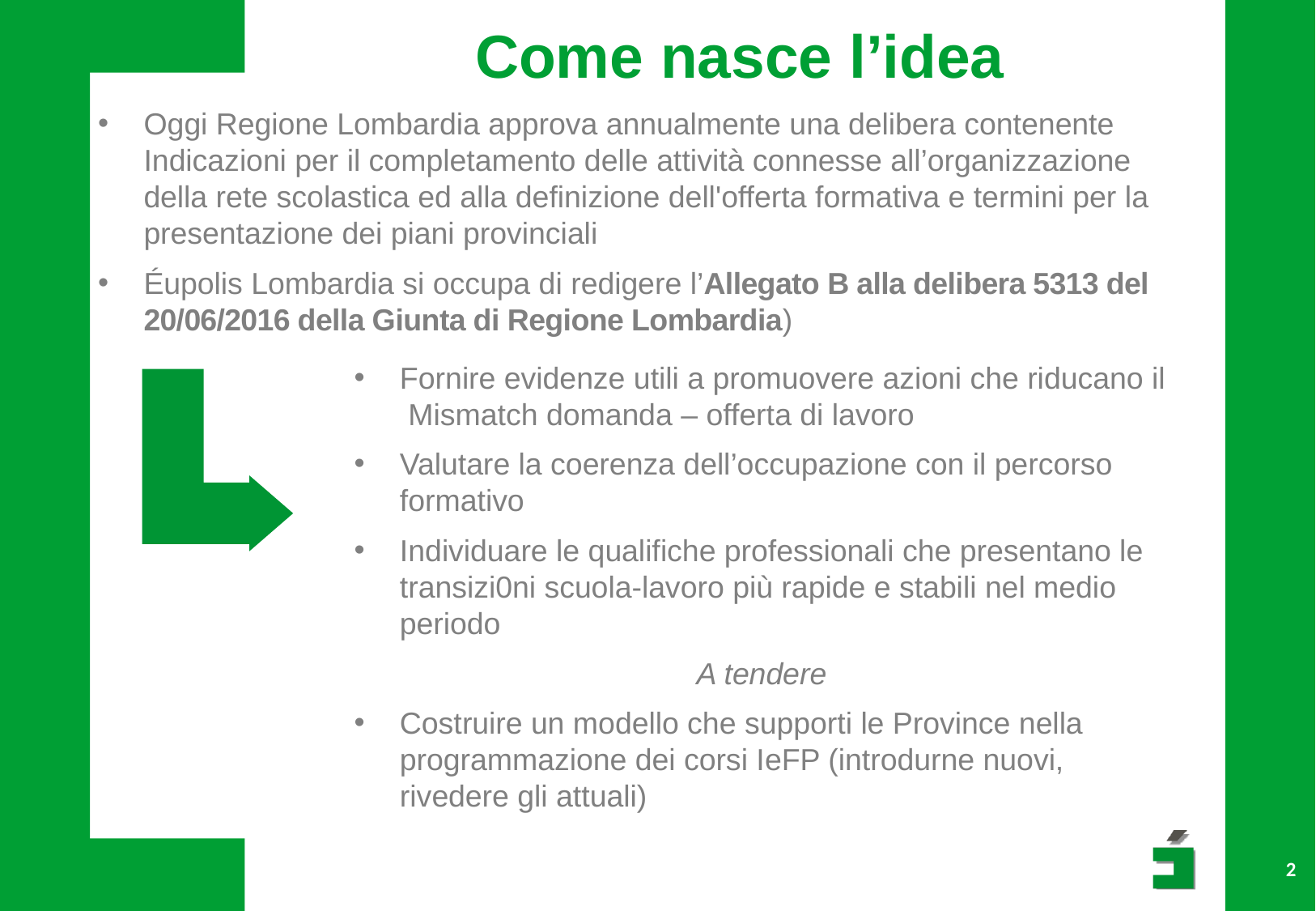

# Come nasce l’idea
Oggi Regione Lombardia approva annualmente una delibera contenente Indicazioni per il completamento delle attività connesse all’organizzazione della rete scolastica ed alla definizione dell'offerta formativa e termini per la presentazione dei piani provinciali
Éupolis Lombardia si occupa di redigere l’Allegato B alla delibera 5313 del  20/06/2016 della Giunta di Regione Lombardia)
Fornire evidenze utili a promuovere azioni che riducano il  Mismatch domanda – offerta di lavoro
Valutare la coerenza dell’occupazione con il percorso formativo
Individuare le qualifiche professionali che presentano le transizi0ni scuola-lavoro più rapide e stabili nel medio periodo
A tendere
Costruire un modello che supporti le Province nella programmazione dei corsi IeFP (introdurne nuovi, rivedere gli attuali)

2